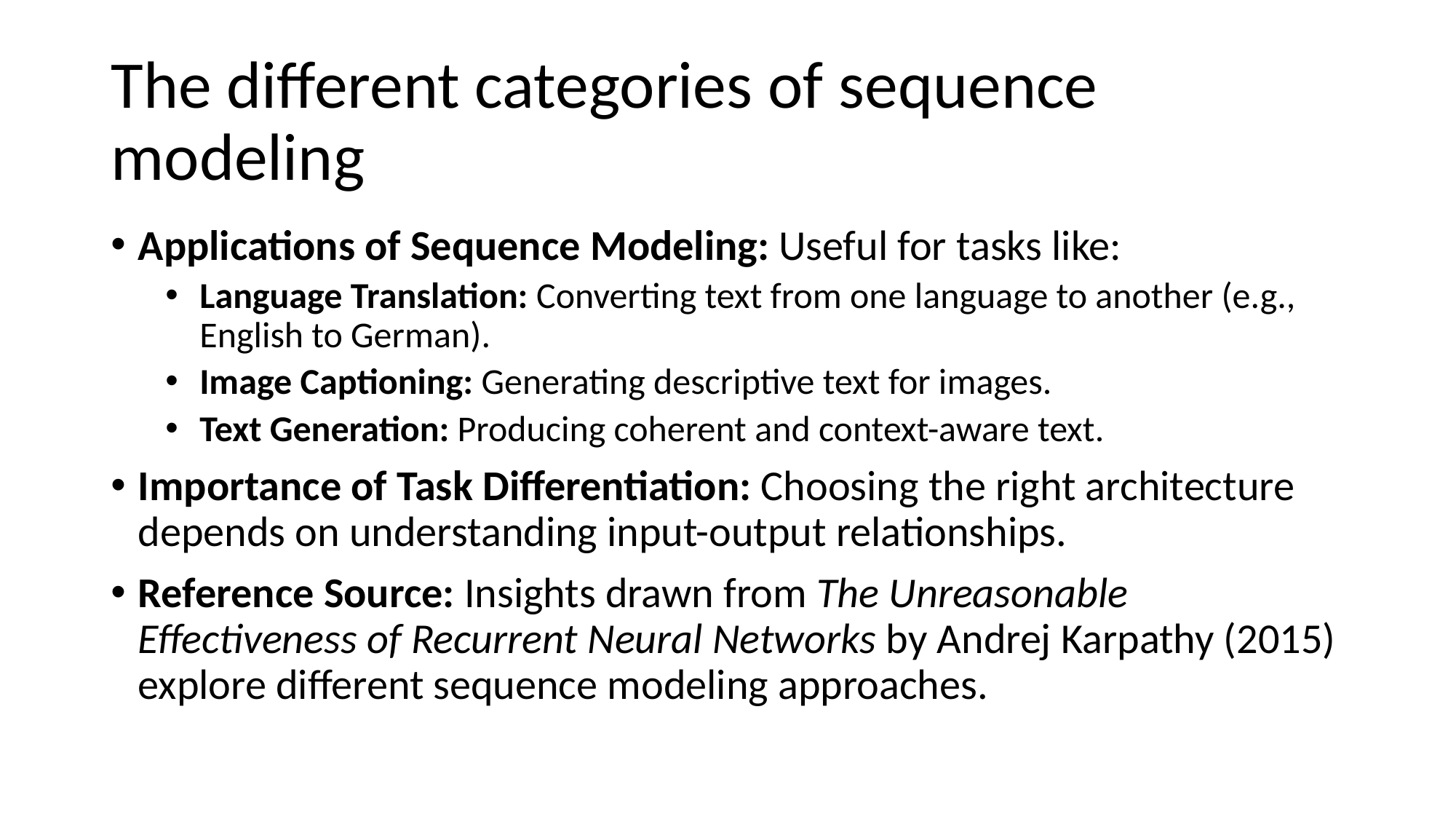

# The different categories of sequence modeling
Applications of Sequence Modeling: Useful for tasks like:
Language Translation: Converting text from one language to another (e.g., English to German).
Image Captioning: Generating descriptive text for images.
Text Generation: Producing coherent and context-aware text.
Importance of Task Differentiation: Choosing the right architecture depends on understanding input-output relationships.
Reference Source: Insights drawn from The Unreasonable Effectiveness of Recurrent Neural Networks by Andrej Karpathy (2015) explore different sequence modeling approaches.